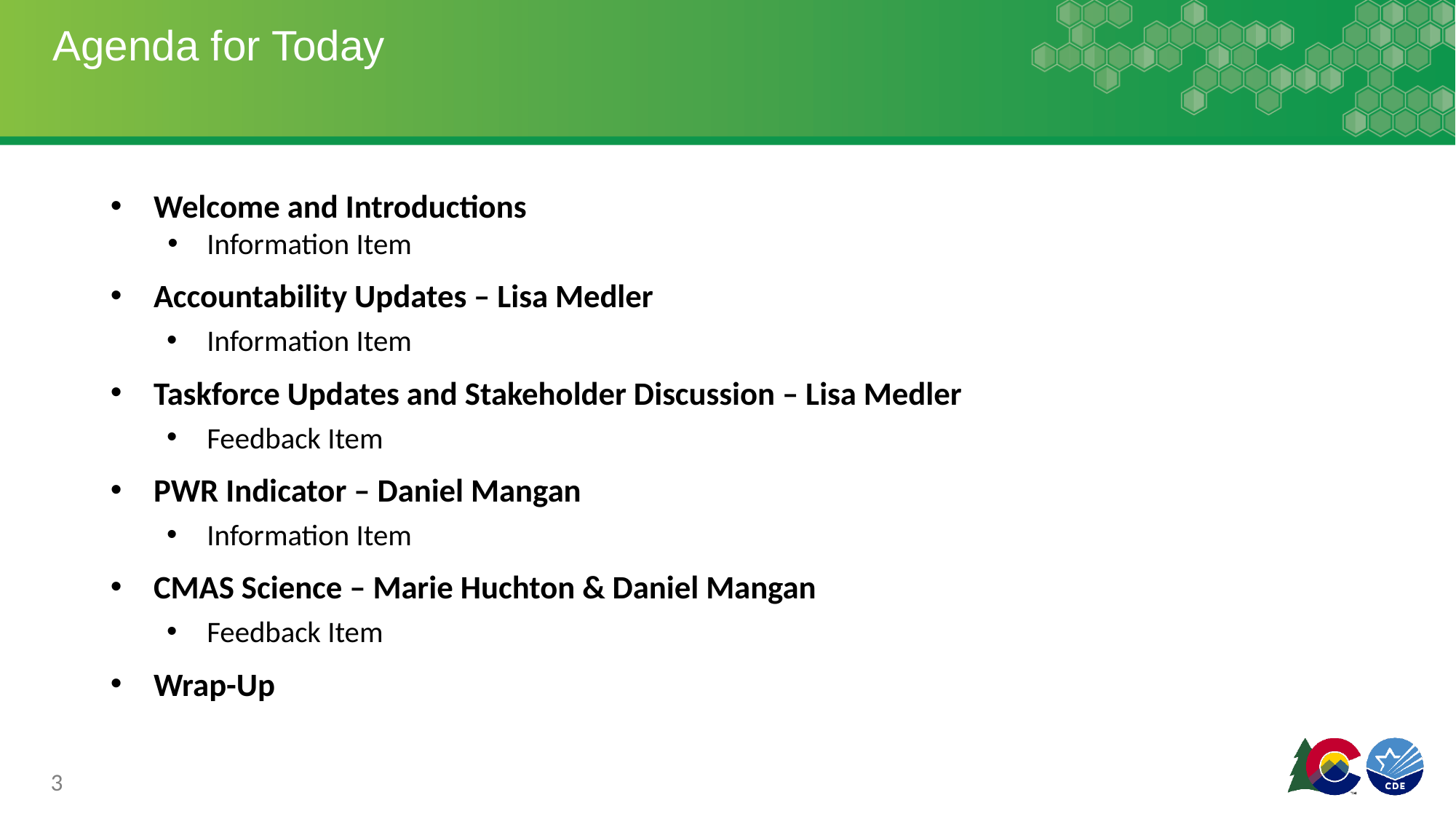

# Agenda for Today
Welcome and Introductions
Information Item
Accountability Updates – Lisa Medler
Information Item
Taskforce Updates and Stakeholder Discussion – Lisa Medler
Feedback Item
PWR Indicator – Daniel Mangan
Information Item
CMAS Science – Marie Huchton & Daniel Mangan
Feedback Item
Wrap-Up
3